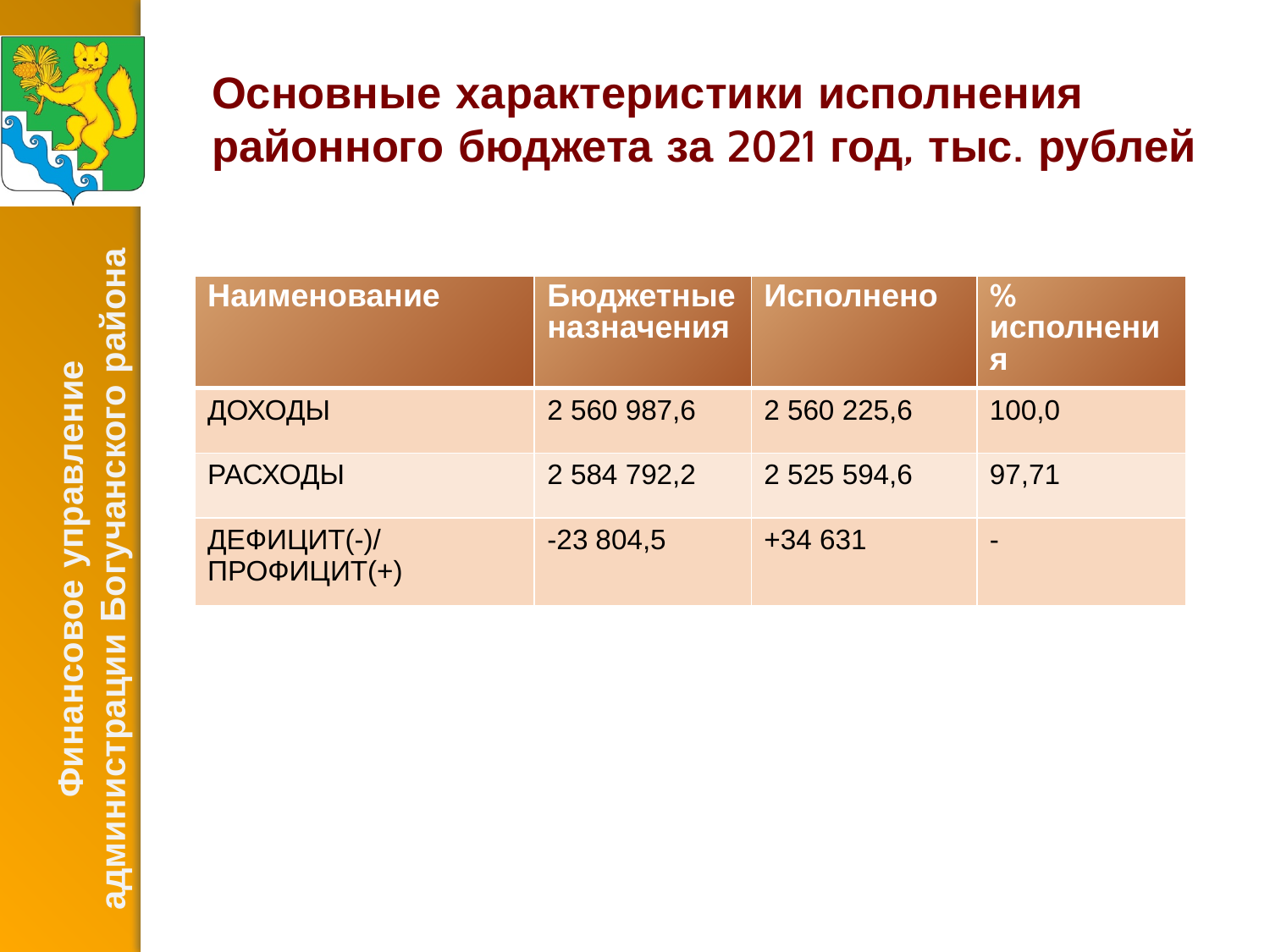

# Основные характеристики исполнения районного бюджета за 2021 год, тыс. рублей
| Наименование | Бюджетные назначения | Исполнено | % исполнения |
| --- | --- | --- | --- |
| ДОХОДЫ | 2 560 987,6 | 2 560 225,6 | 100,0 |
| РАСХОДЫ | 2 584 792,2 | 2 525 594,6 | 97,71 |
| ДЕФИЦИТ(-)/ПРОФИЦИТ(+) | -23 804,5 | +34 631 | - |